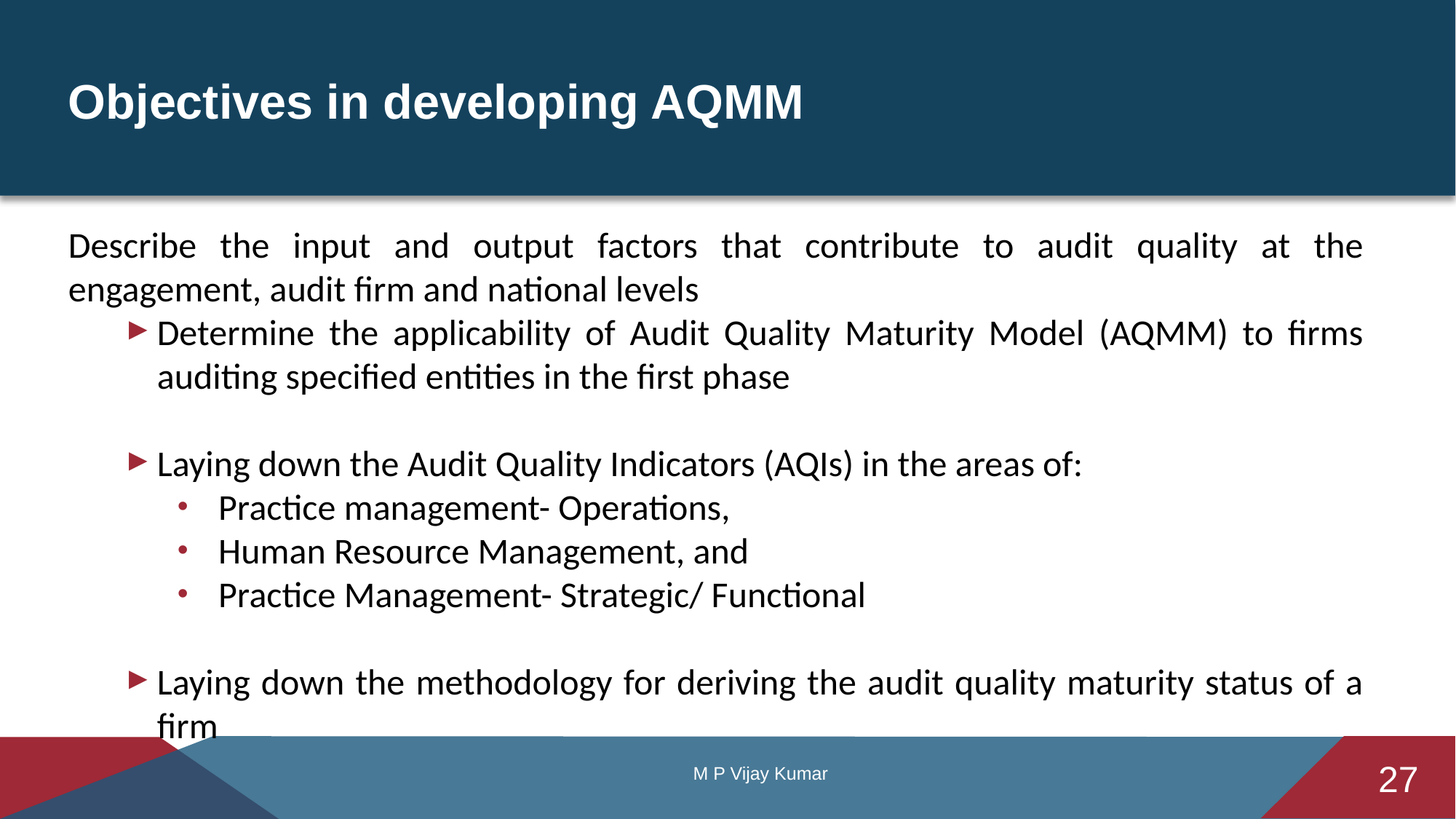

Objectives in developing AQMM
Describe the input and output factors that contribute to audit quality at the engagement, audit firm and national levels
Determine the applicability of Audit Quality Maturity Model (AQMM) to firms auditing specified entities in the first phase

Laying down the Audit Quality Indicators (AQIs) in the areas of:
Practice management- Operations,
Human Resource Management, and
Practice Management- Strategic/ Functional

Laying down the methodology for deriving the audit quality maturity status of a firm